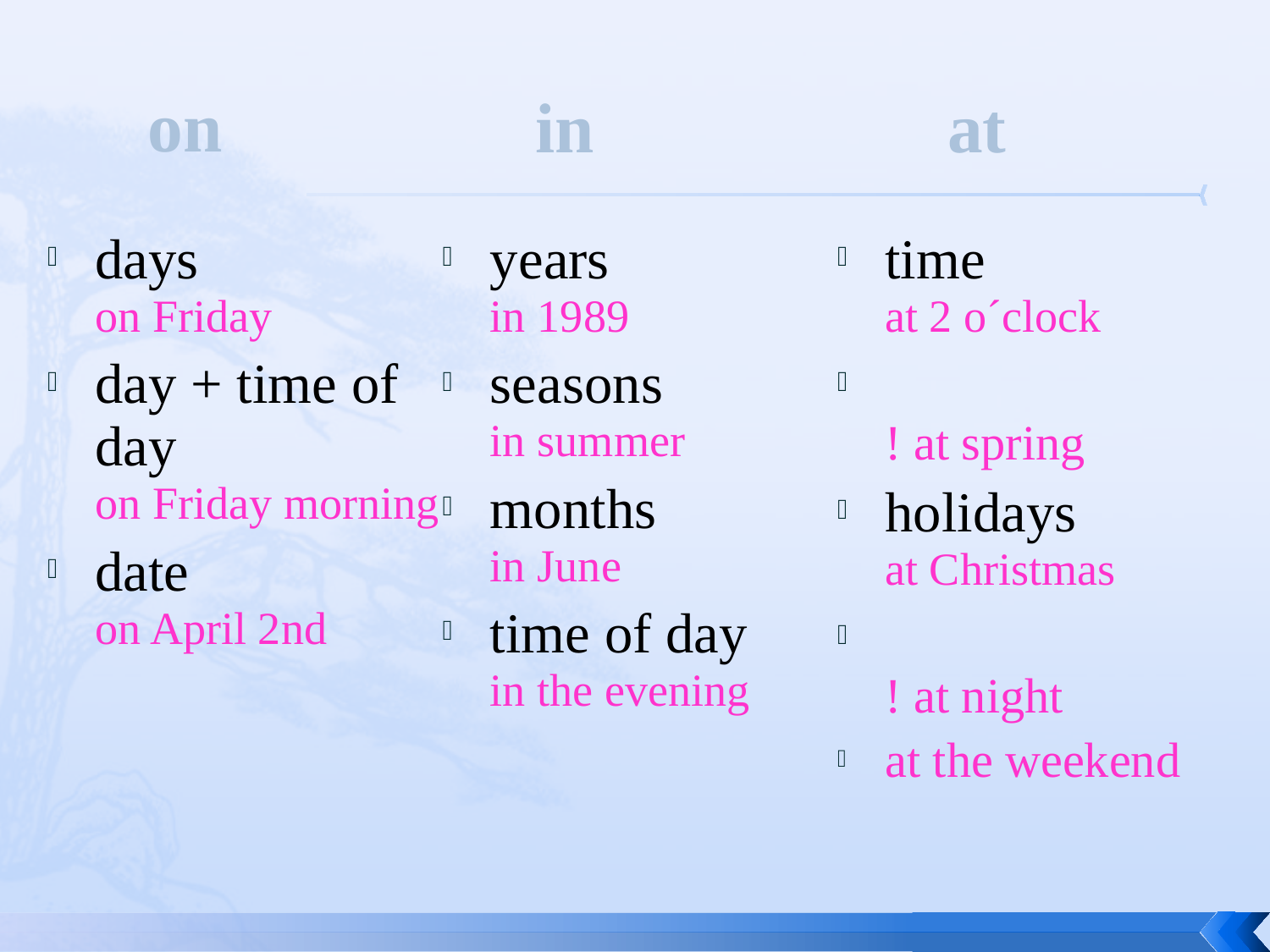

on
in
at
days
on Friday
day + time of day
on Friday morning
date
on April 2nd

years
in 1989
seasons
in summer
months
in June
time of day
in the evening

time
at 2 o´clock
! at spring
holidays
at Christmas
! at night
at the weekend